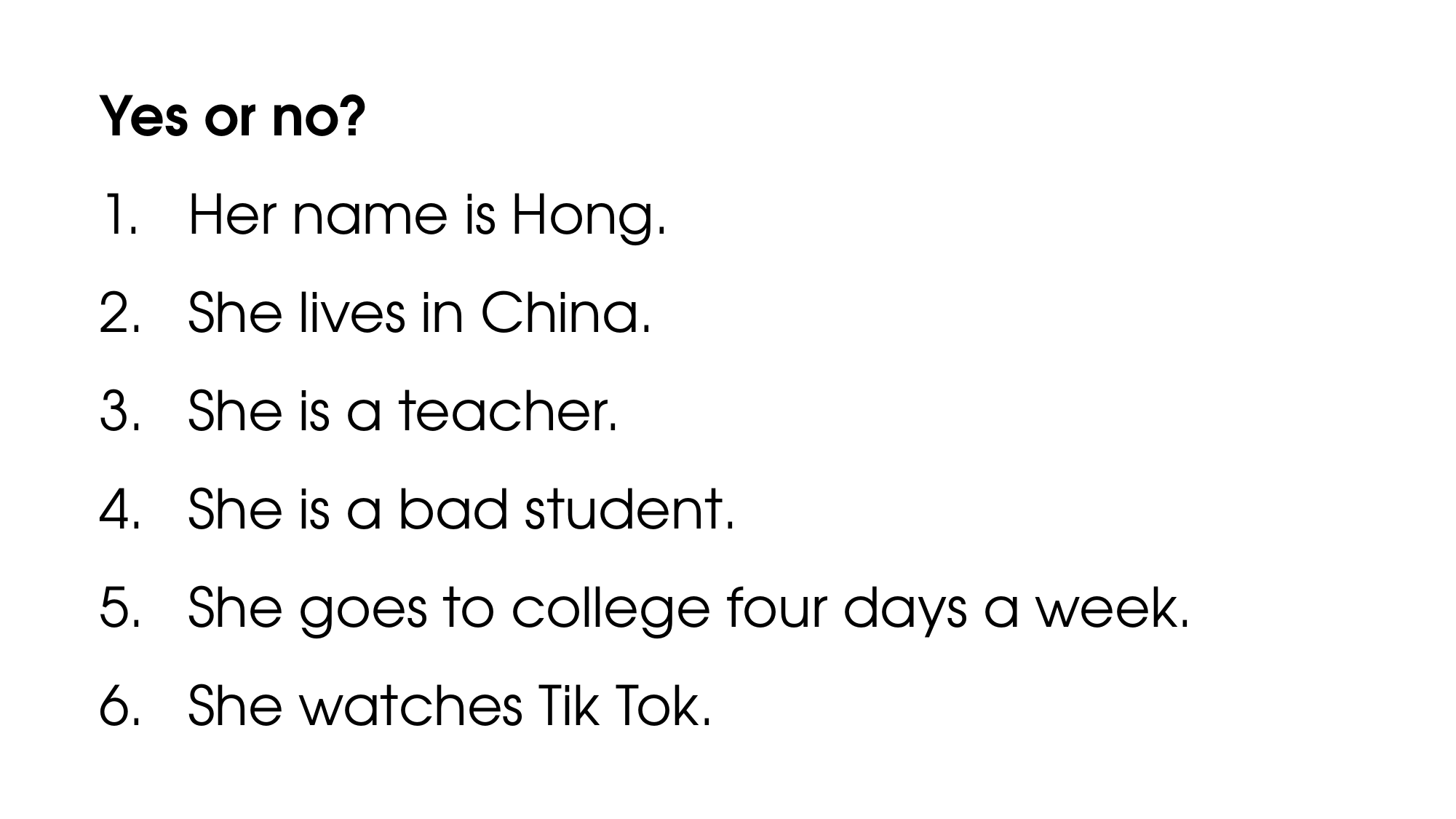

Yes or no?
Her name is Hong.
She lives in China.
She is a teacher.
She is a bad student.
She goes to college four days a week.
She watches Tik Tok.